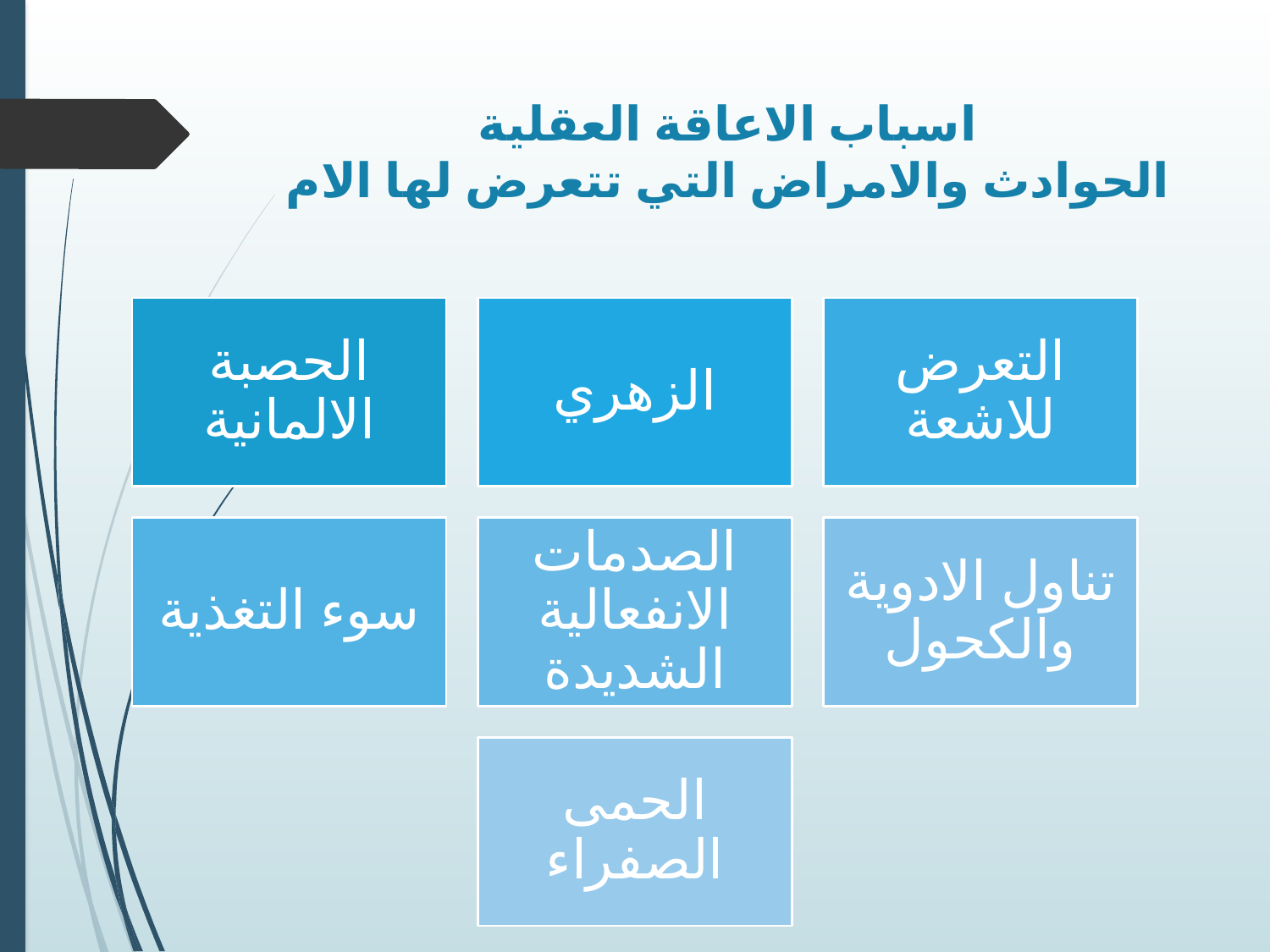

# اسباب الاعاقة العقلية الحوادث والامراض التي تتعرض لها الام
الحصبة الالمانية
الزهري
التعرض للاشعة
سوء التغذية
الصدمات الانفعالية الشديدة
تناول الادوية والكحول
الحمى الصفراء